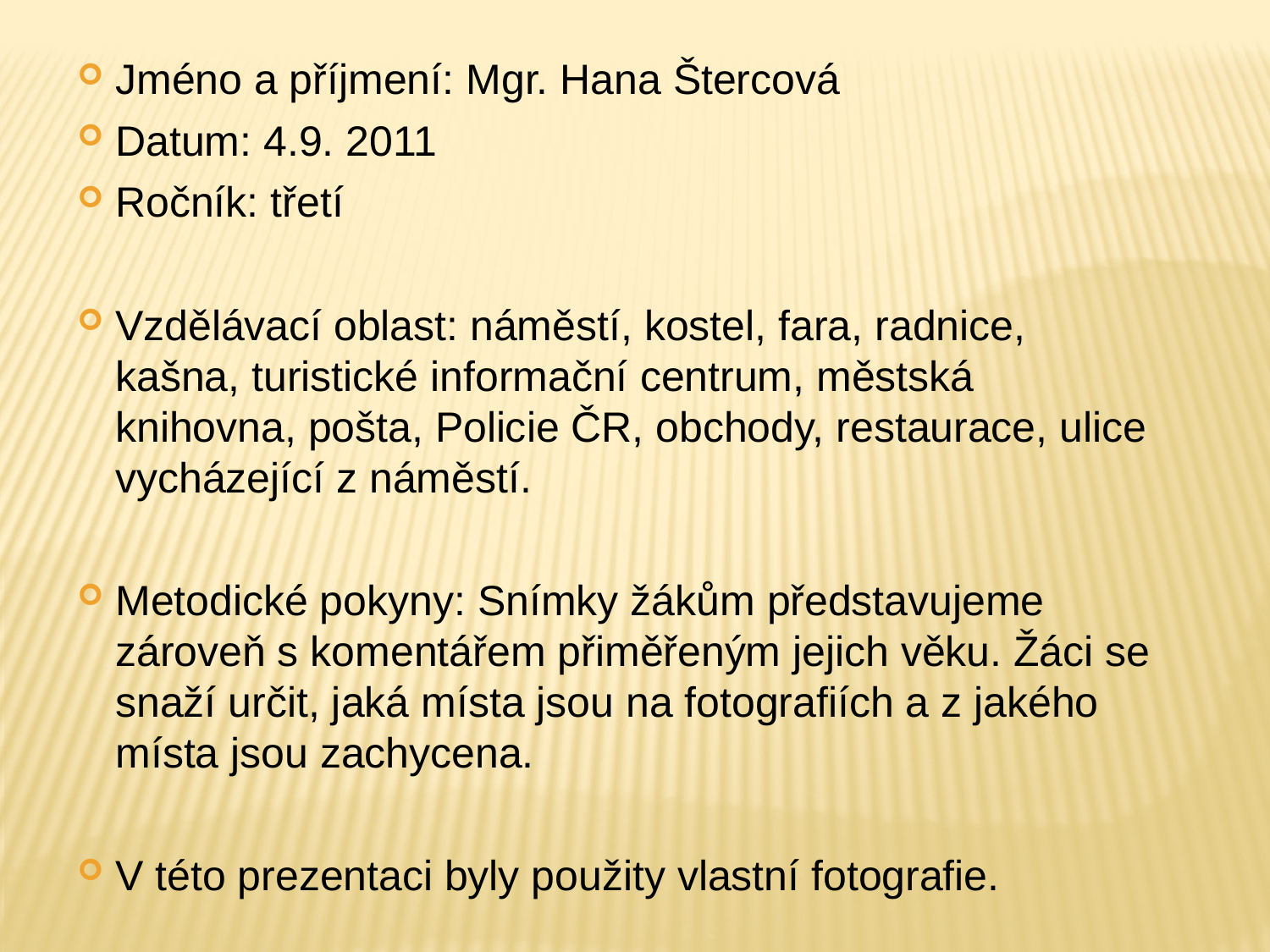

Jméno a příjmení: Mgr. Hana Štercová
Datum: 4.9. 2011
Ročník: třetí

Vzdělávací oblast: náměstí, kostel, fara, radnice, kašna, turistické informační centrum, městská knihovna, pošta, Policie ČR, obchody, restaurace, ulice vycházející z náměstí.

Metodické pokyny: Snímky žákům představujeme zároveň s komentářem přiměřeným jejich věku. Žáci se snaží určit, jaká místa jsou na fotografiích a z jakého místa jsou zachycena.

V této prezentaci byly použity vlastní fotografie.